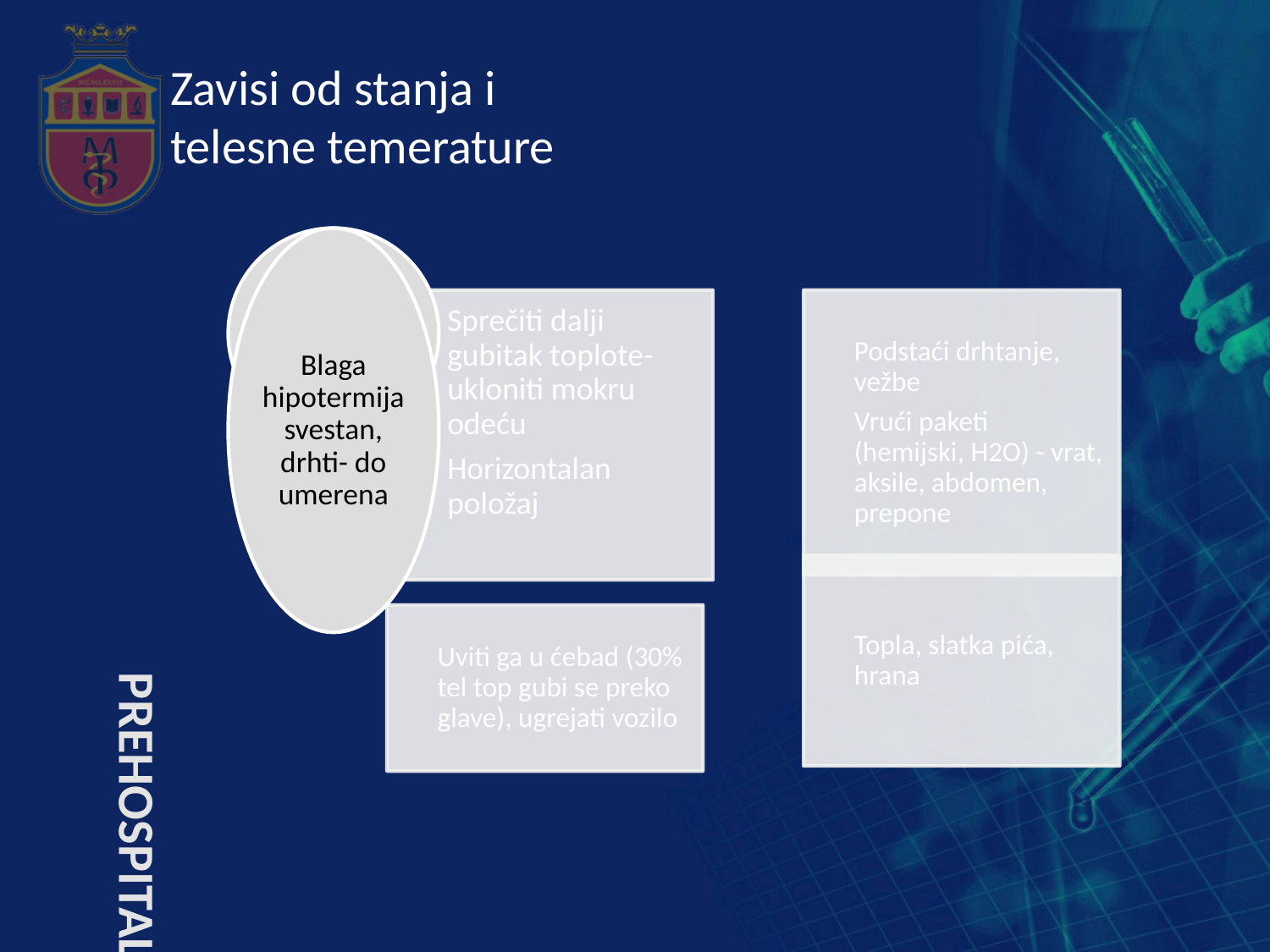

Zavisi od stanja i telesne temerature
Sprečiti dalji gubitak toplote-ukloniti mokru odeću
Horizontalan položaj

Uviti ga u ćebad (30% tel top gubi se preko glave), ugrejati vozilo

Podstaći drhtanje, vežbe
Vrući paketi (hemijski, H2O) - vrat, aksile, abdomen, prepone
Topla, slatka pića, hrana
Blaga hipotermija svestan, drhti- do umerena
# Prehospitalno